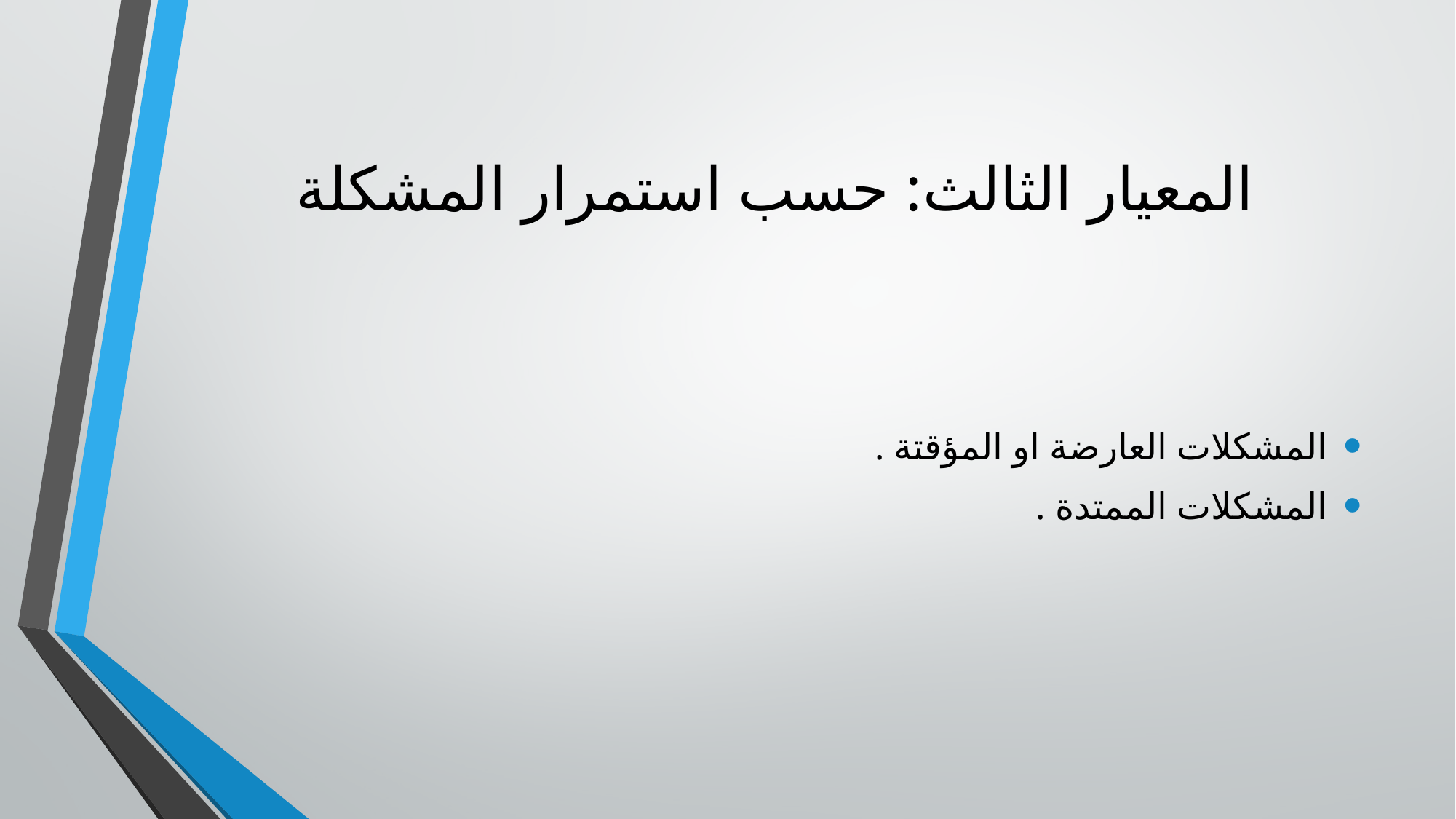

# المعيار الثالث: حسب استمرار المشكلة
المشكلات العارضة او المؤقتة .
المشكلات الممتدة .